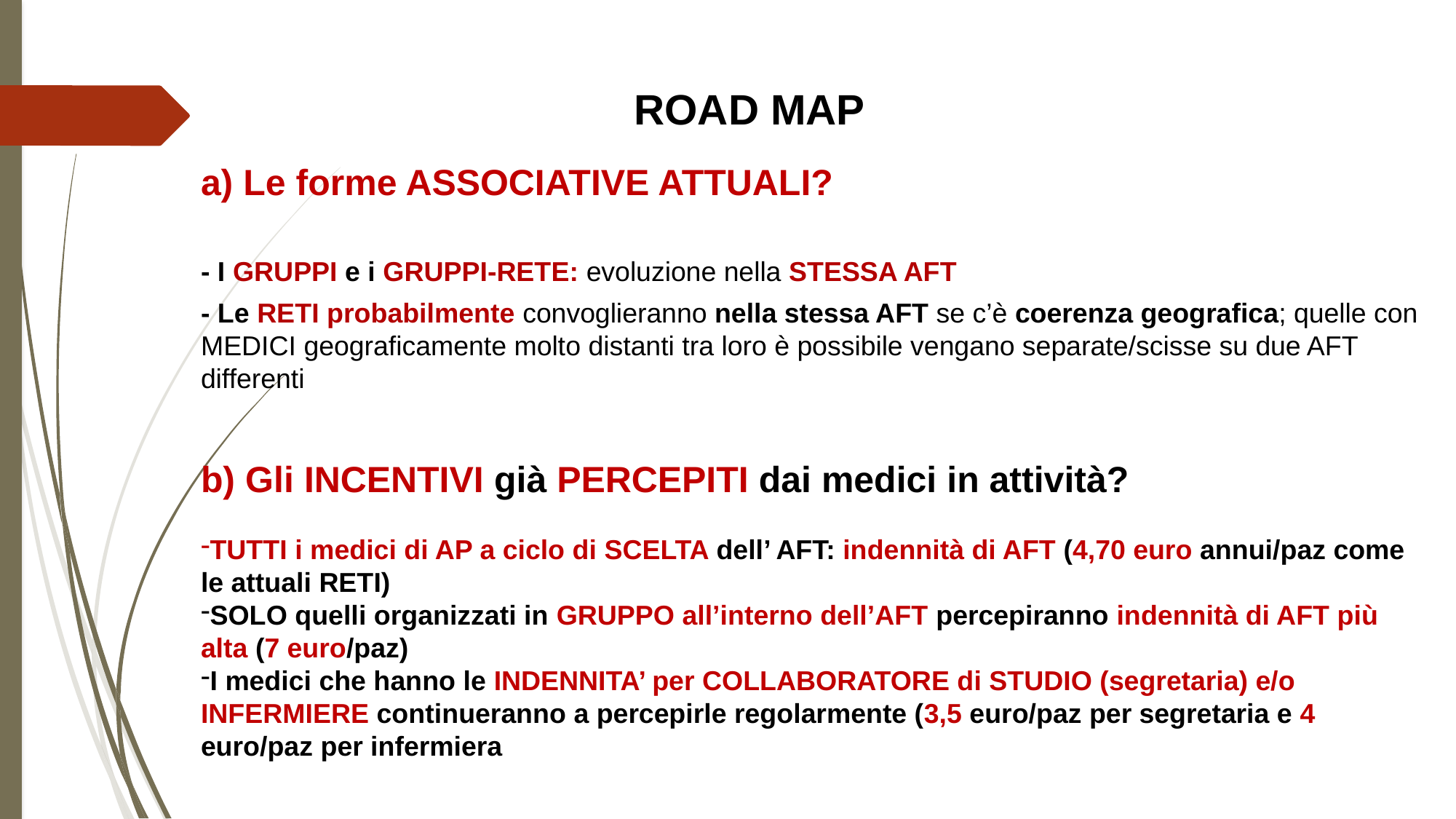

ROAD MAP
a) Le forme ASSOCIATIVE ATTUALI?

- I GRUPPI e i GRUPPI-RETE: evoluzione nella STESSA AFT
- Le RETI probabilmente convoglieranno nella stessa AFT se c’è coerenza geografica; quelle con MEDICI geograficamente molto distanti tra loro è possibile vengano separate/scisse su due AFT differenti

b) Gli INCENTIVI già PERCEPITI dai medici in attività?

TUTTI i medici di AP a ciclo di SCELTA dell’ AFT: indennità di AFT (4,70 euro annui/paz come le attuali RETI)
SOLO quelli organizzati in GRUPPO all’interno dell’AFT percepiranno indennità di AFT più alta (7 euro/paz)
I medici che hanno le INDENNITA’ per COLLABORATORE di STUDIO (segretaria) e/o INFERMIERE continueranno a percepirle regolarmente (3,5 euro/paz per segretaria e 4 euro/paz per infermiera